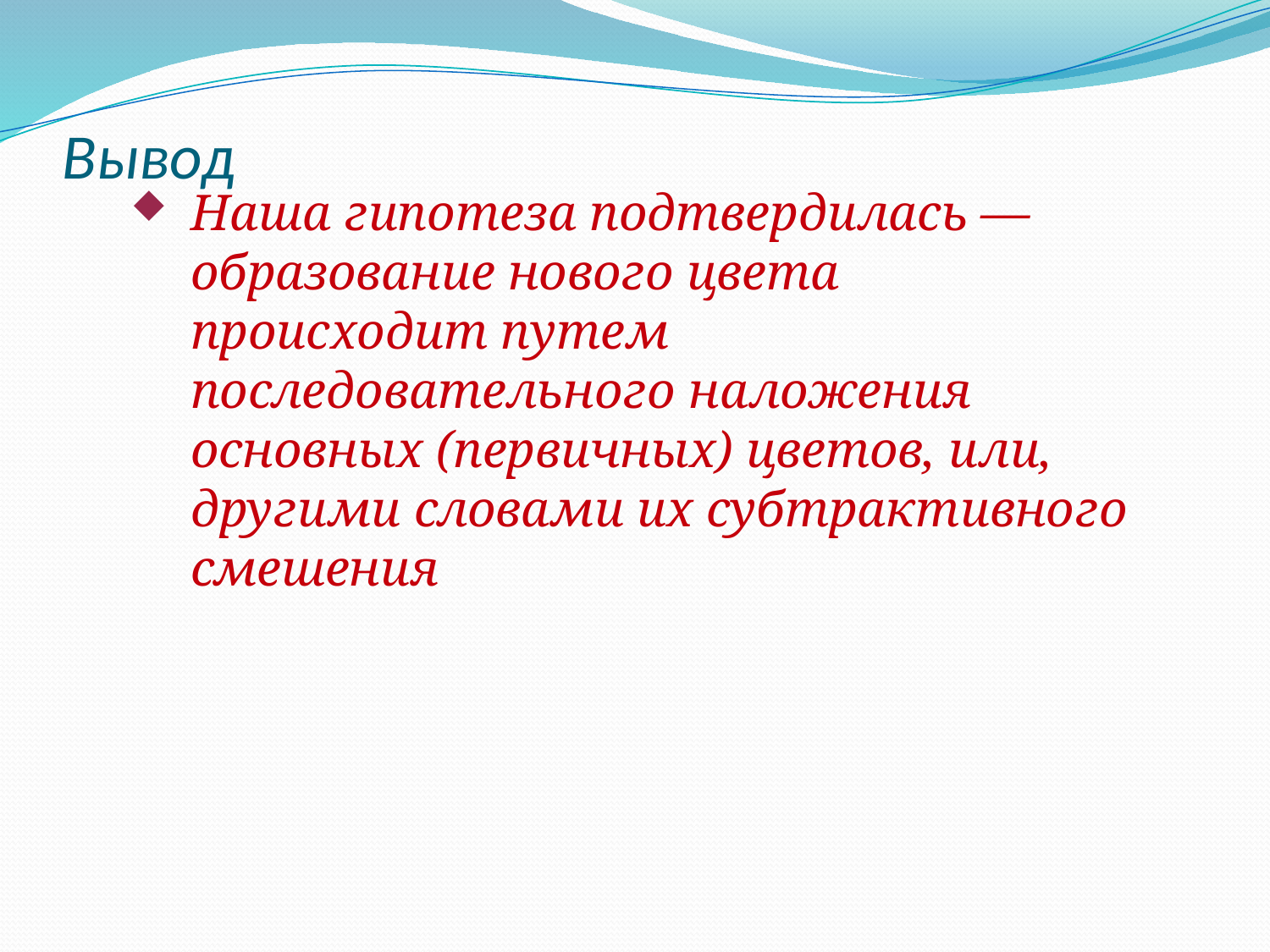

# Вывод
Наша гипотеза подтвердилась — образование нового цвета происходит путем последовательного наложения основных (первичных) цветов, или, другими словами их субтрактивного смешения